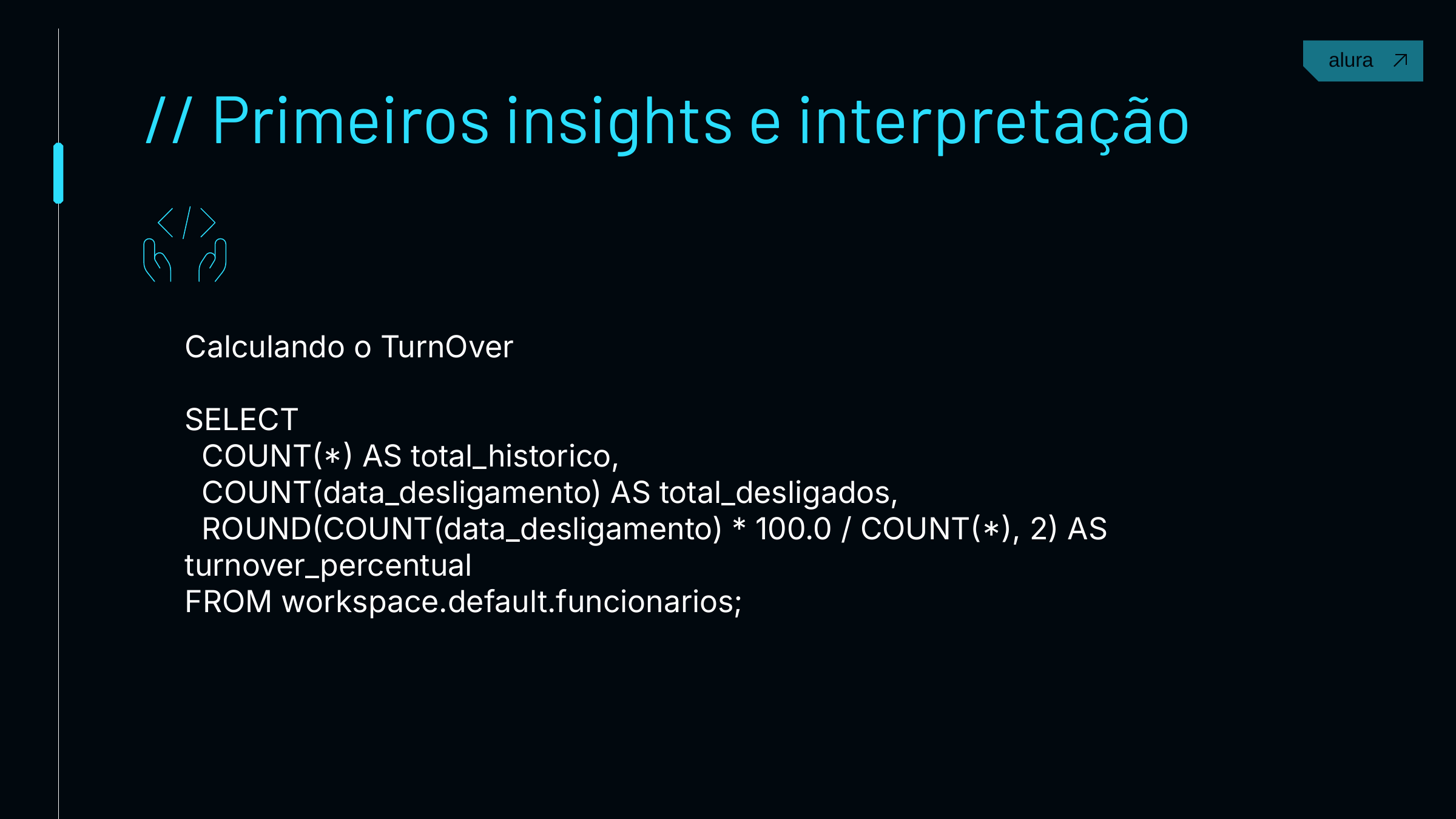

Contact
// Primeiros insights e interpretação

Calculando o TurnOver

SELECT
  COUNT(*) AS total_historico,
  COUNT(data_desligamento) AS total_desligados,
  ROUND(COUNT(data_desligamento) * 100.0 / COUNT(*), 2) AS turnover_percentual
FROM workspace.default.funcionarios;